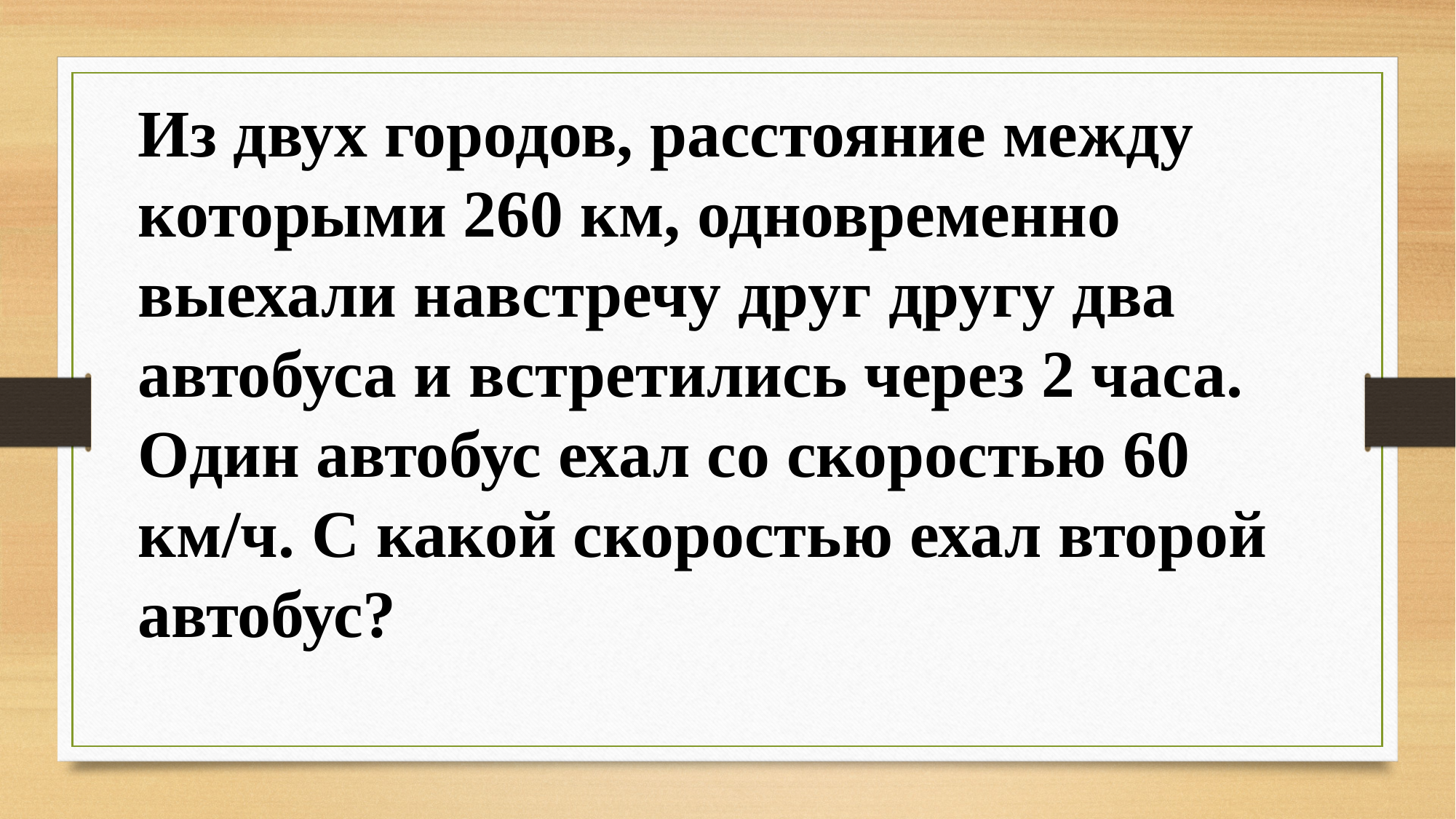

Из двух городов, расстояние между которыми 260 км, одновременно выехали навстречу друг другу два автобуса и встретились через 2 часа. Один автобус ехал со скоростью 60 км/ч. С какой скоростью ехал второй автобус?